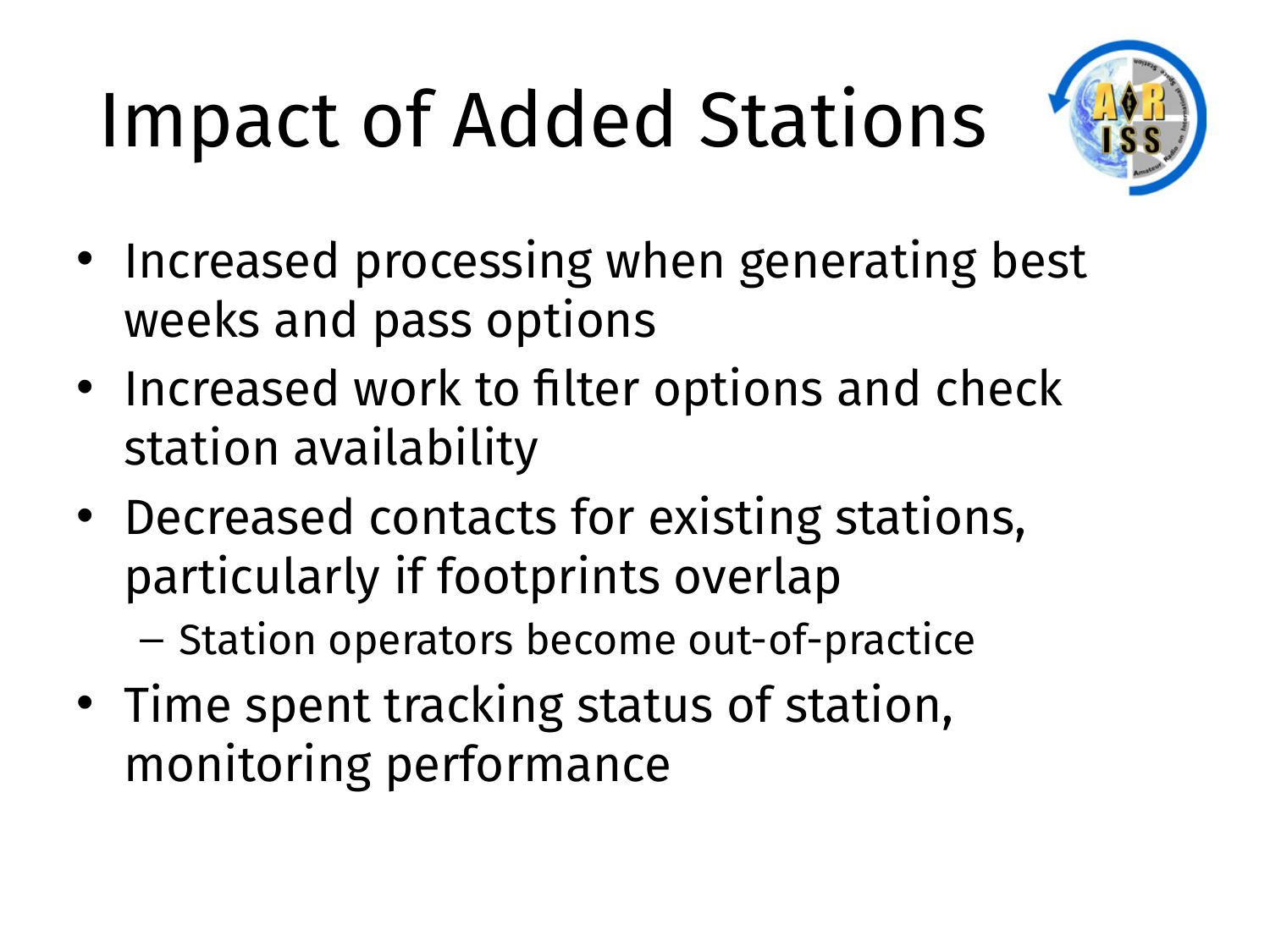

# Impact of Added Stations
Increased processing when generating best weeks and pass options
Increased work to filter options and check station availability
Decreased contacts for existing stations, particularly if footprints overlap
Station operators become out-of-practice
Time spent tracking status of station, monitoring performance